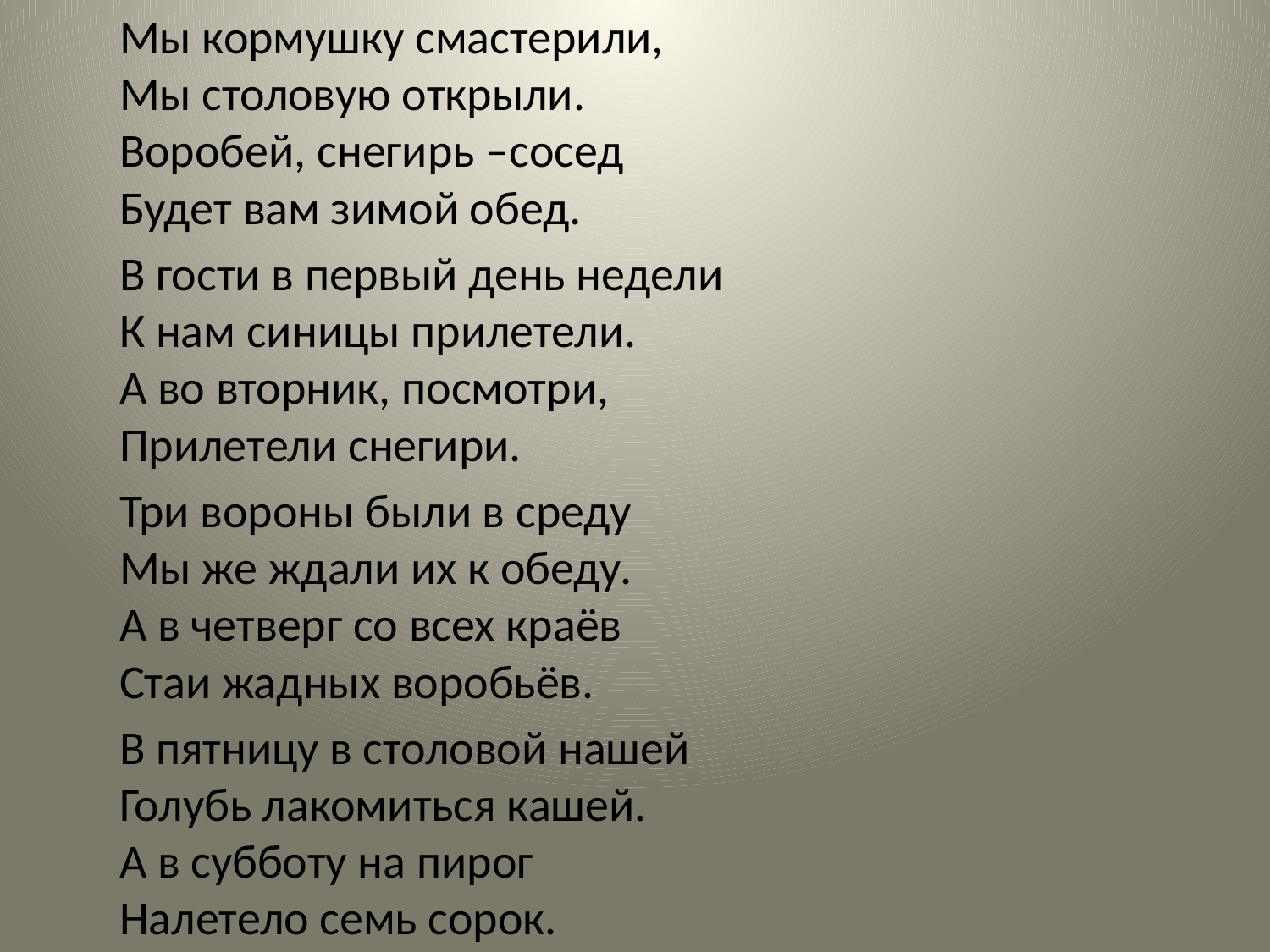

Мы кормушку смастерили,
Мы столовую открыли.
Воробей, снегирь –сосед
Будет вам зимой обед.
    В гости в первый день недели
К нам синицы прилетели.
А во вторник, посмотри,
Прилетели снегири.
    Три вороны были в среду
Мы же ждали их к обеду.
А в четверг со всех краёв
Стаи жадных воробьёв.
    В пятницу в столовой нашей
Голубь лакомиться кашей.
А в субботу на пирог
Налетело семь сорок.